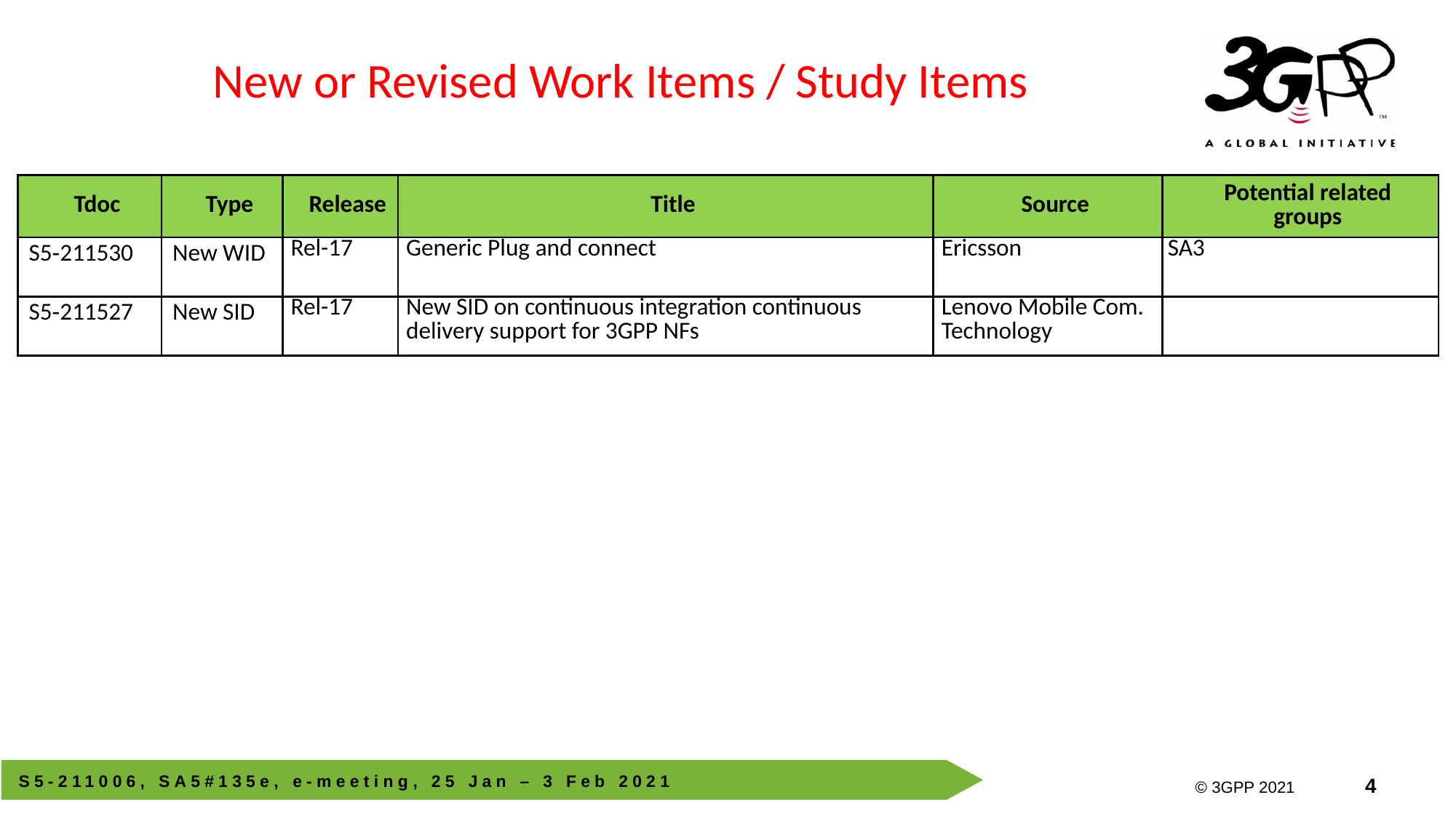

New or Revised Work Items / Study Items
| Tdoc | Type | Release | Title | Source | Potential related groups |
| --- | --- | --- | --- | --- | --- |
| S5‑211530 | New WID | Rel-17 | Generic Plug and connect | Ericsson | SA3 |
| S5‑211527 | New SID | Rel-17 | New SID on continuous integration continuous delivery support for 3GPP NFs | Lenovo Mobile Com. Technology |  |